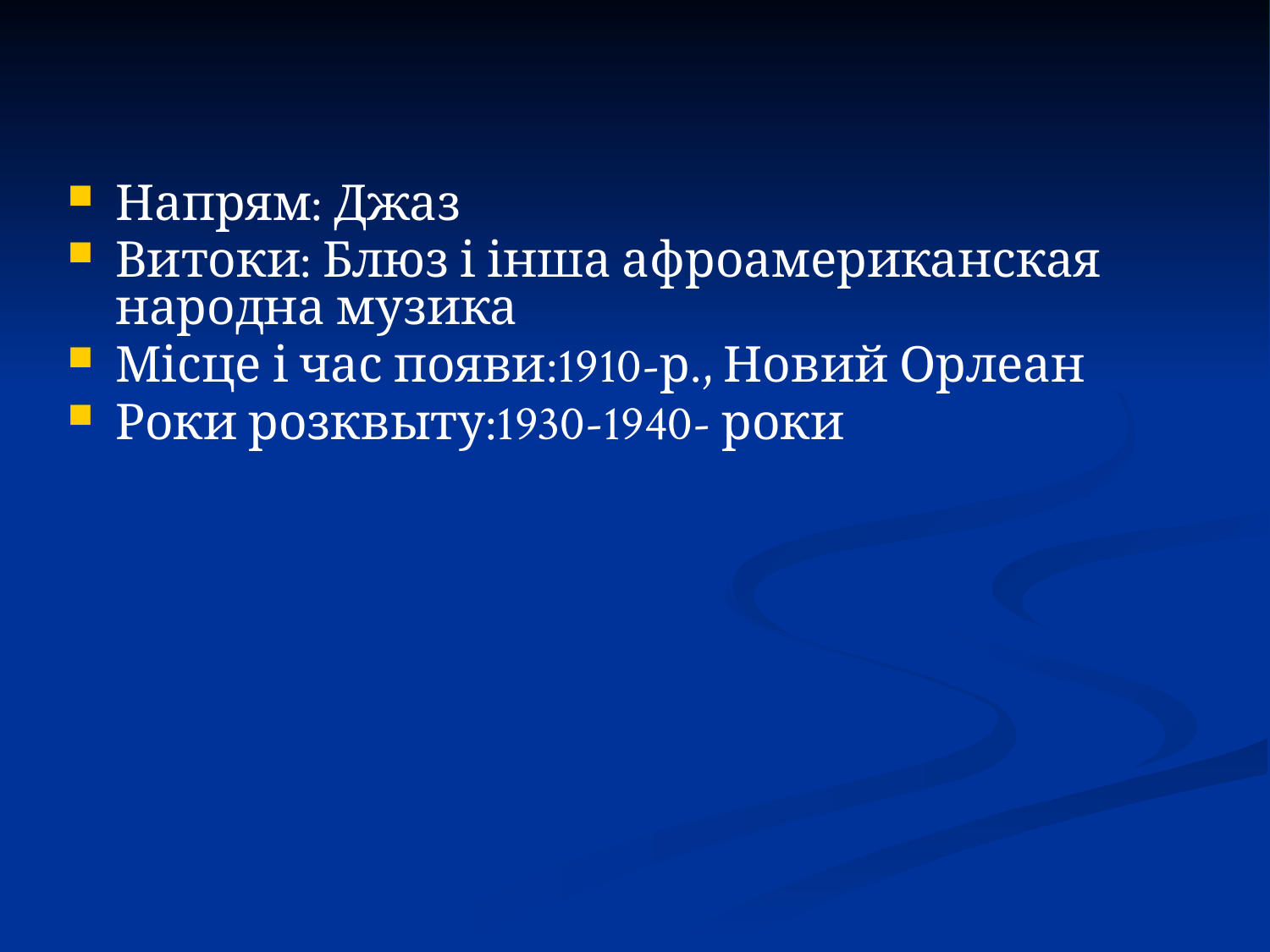

Напрям: Джаз
Витоки: Блюз і інша афроамериканская народна музика
Місце і час появи:1910-р., Новий Орлеан
Роки розквыту:1930-1940- роки